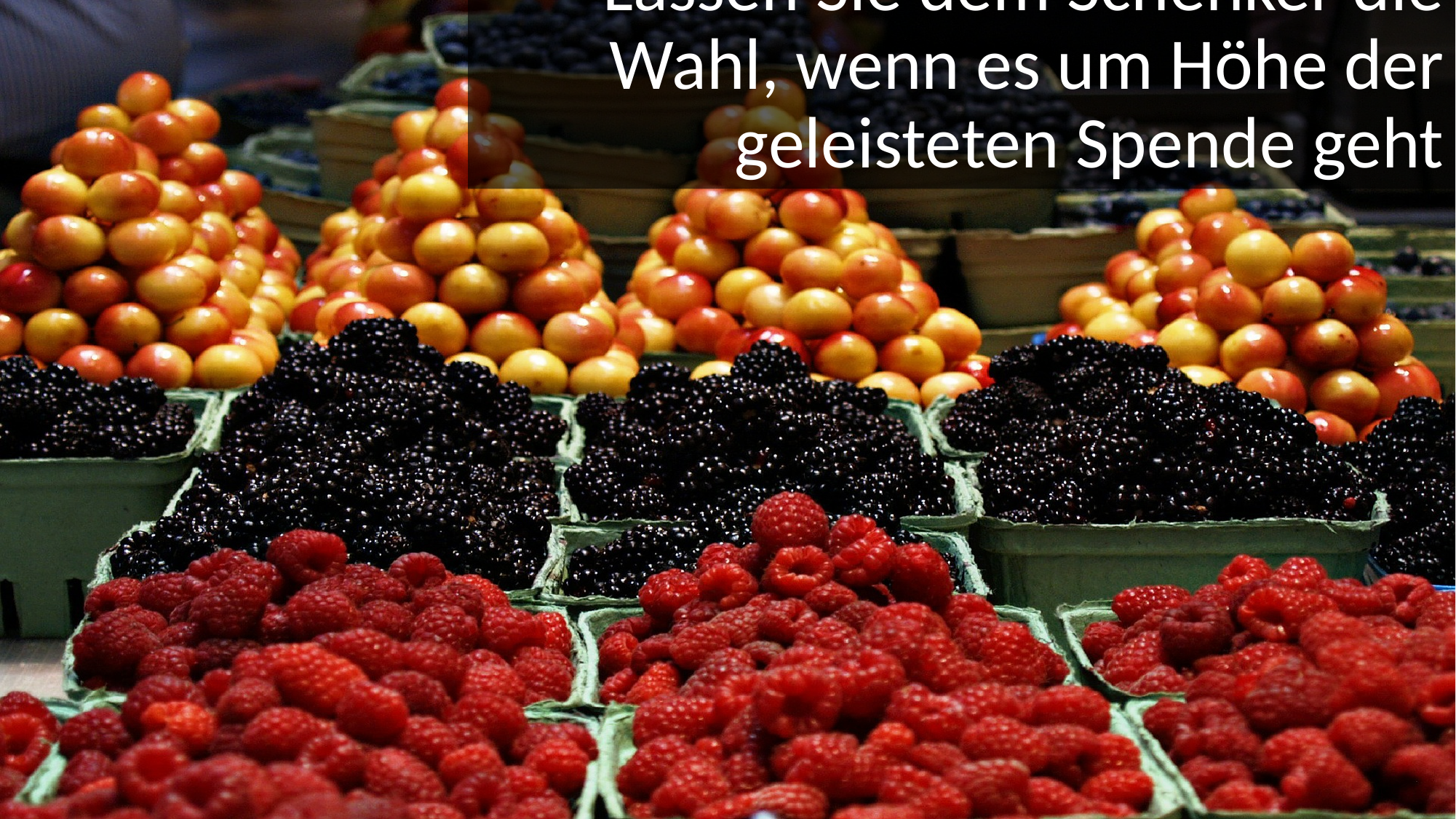

Lassen Sie dem Schenker die Wahl, wenn es um Höhe der geleisteten Spende geht